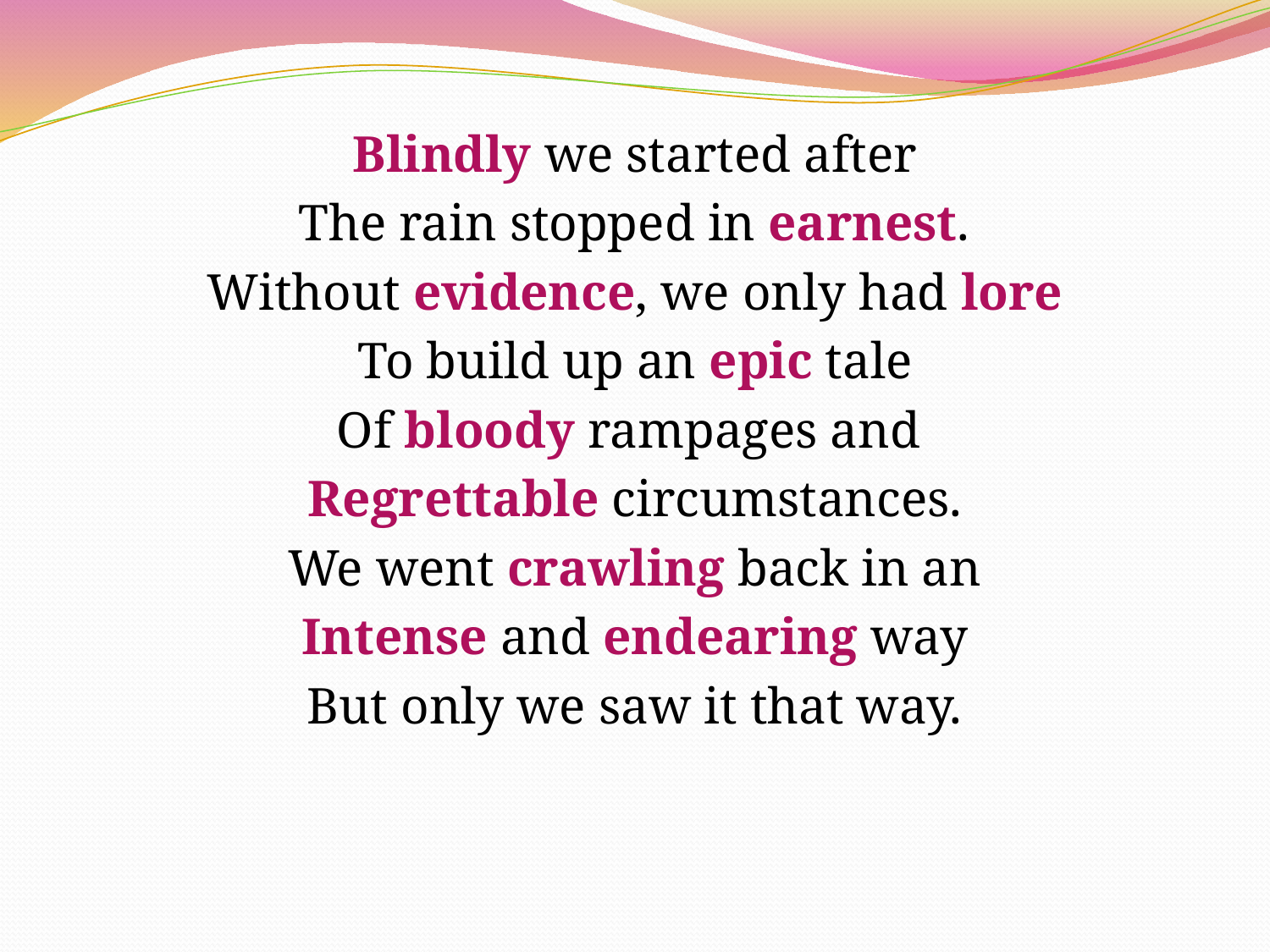

Blindly we started after
The rain stopped in earnest.
Without evidence, we only had lore
To build up an epic tale
Of bloody rampages and
Regrettable circumstances.
We went crawling back in an
Intense and endearing way
But only we saw it that way.